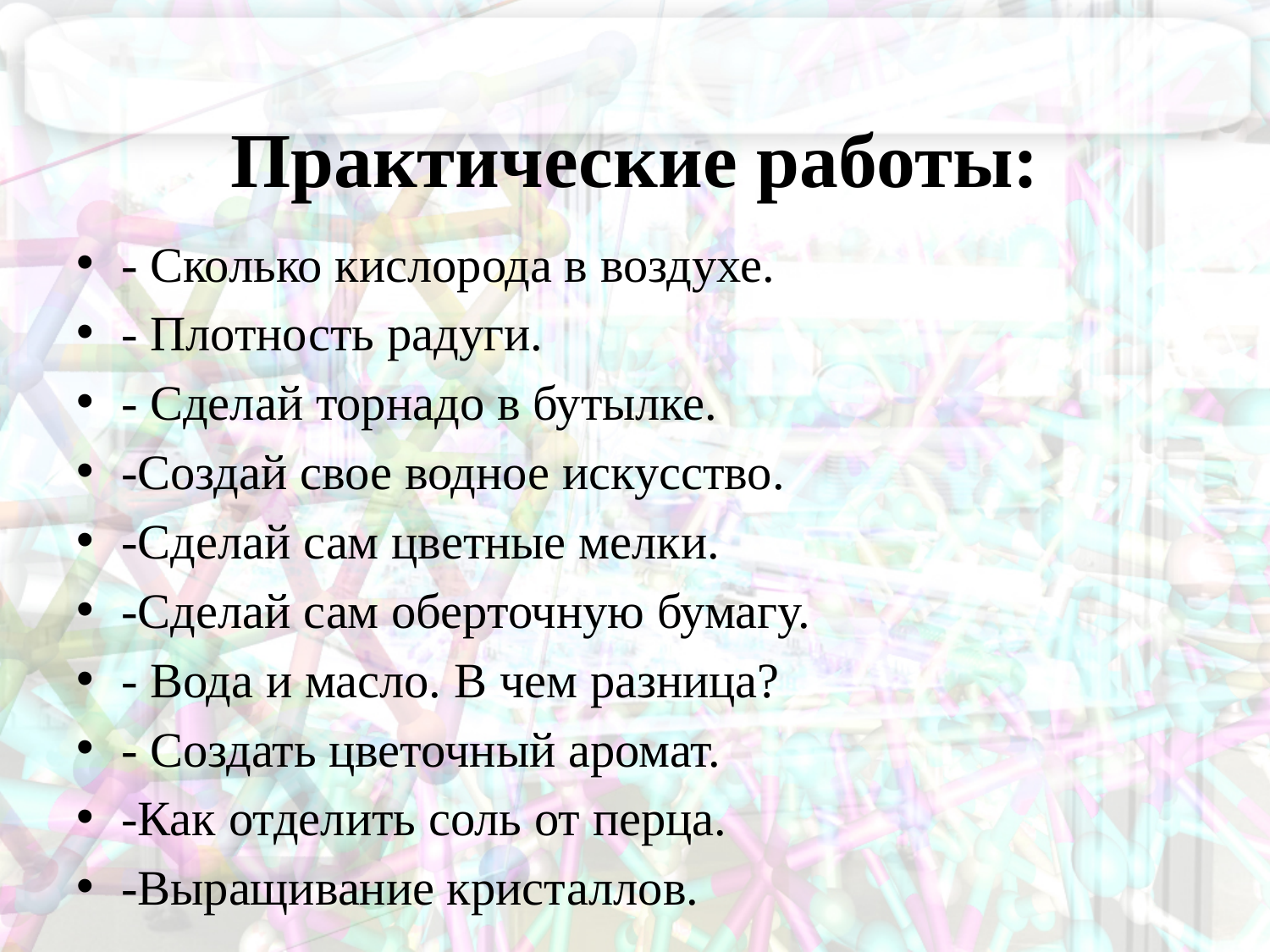

# Практические работы:
- Сколько кислорода в воздухе.
- Плотность радуги.
- Сделай торнадо в бутылке.
-Создай свое водное искусство.
-Сделай сам цветные мелки.
-Сделай сам оберточную бумагу.
- Вода и масло. В чем разница?
- Создать цветочный аромат.
-Как отделить соль от перца.
-Выращивание кристаллов.